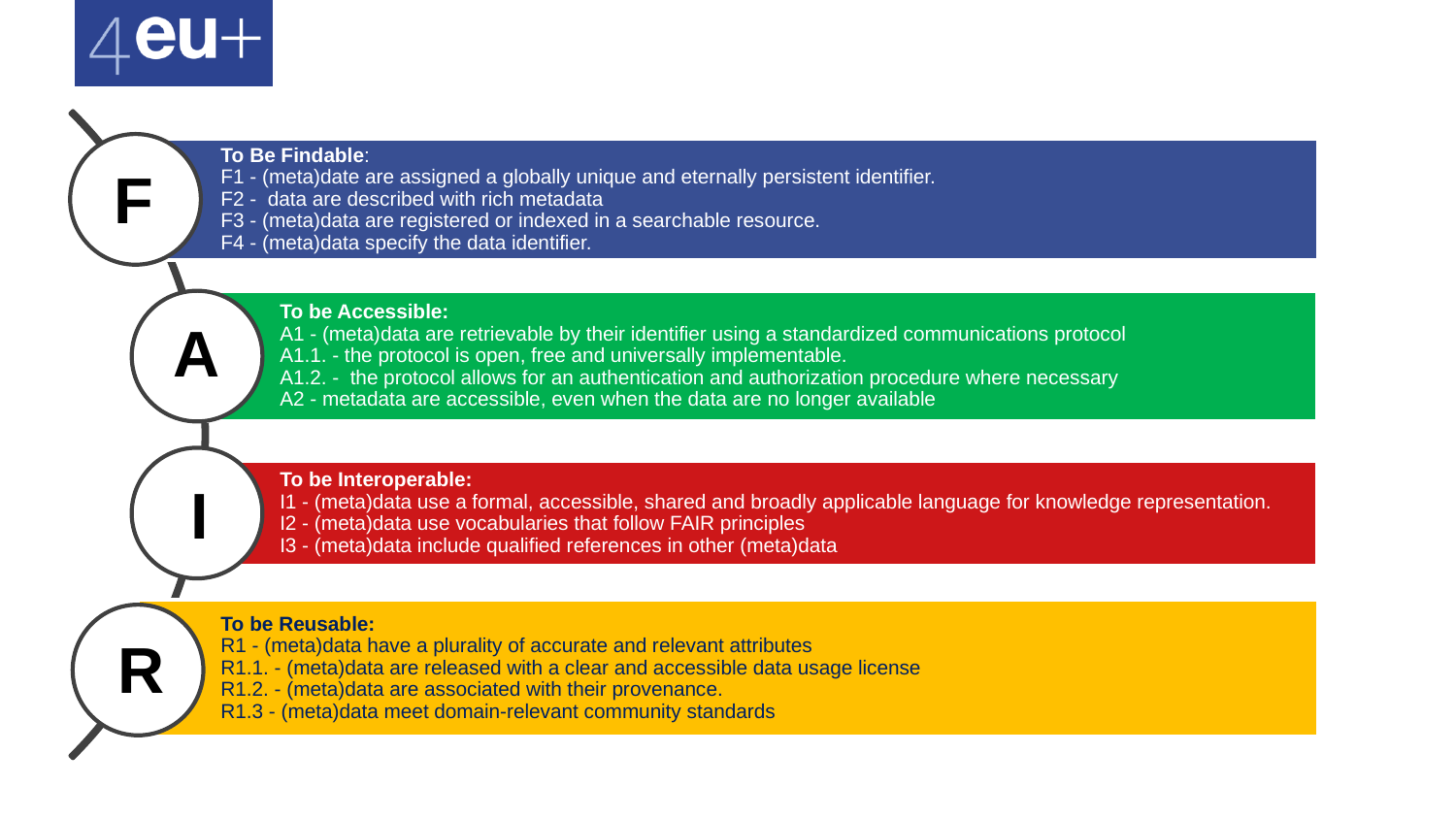

To Be Findable:
F1 - (meta)date are assigned a globally unique and eternally persistent identifier.
F2 -  data are described with rich metadata
F3 - (meta)data are registered or indexed in a searchable resource.
F4 - (meta)data specify the data identifier.
F

To be Accessible:
A1 - (meta)data are retrievable by their identifier using a standardized communications protocol
A1.1. - the protocol is open, free and universally implementable.
A1.2. -  the protocol allows for an authentication and authorization procedure where necessary
A2 - metadata are accessible, even when the data are no longer available
A

To be Interoperable:
I1 - (meta)data use a formal, accessible, shared and broadly applicable language for knowledge representation.
I2 - (meta)data use vocabularies that follow FAIR principles
I3 - (meta)data include qualified references in other (meta)data
I
To be Reusable:
R1 - (meta)data have a plurality of accurate and relevant attributes
R1.1. - (meta)data are released with a clear and accessible data usage license
R1.2. - (meta)data are associated with their provenance.
R1.3 - (meta)data meet domain-relevant community standards

R